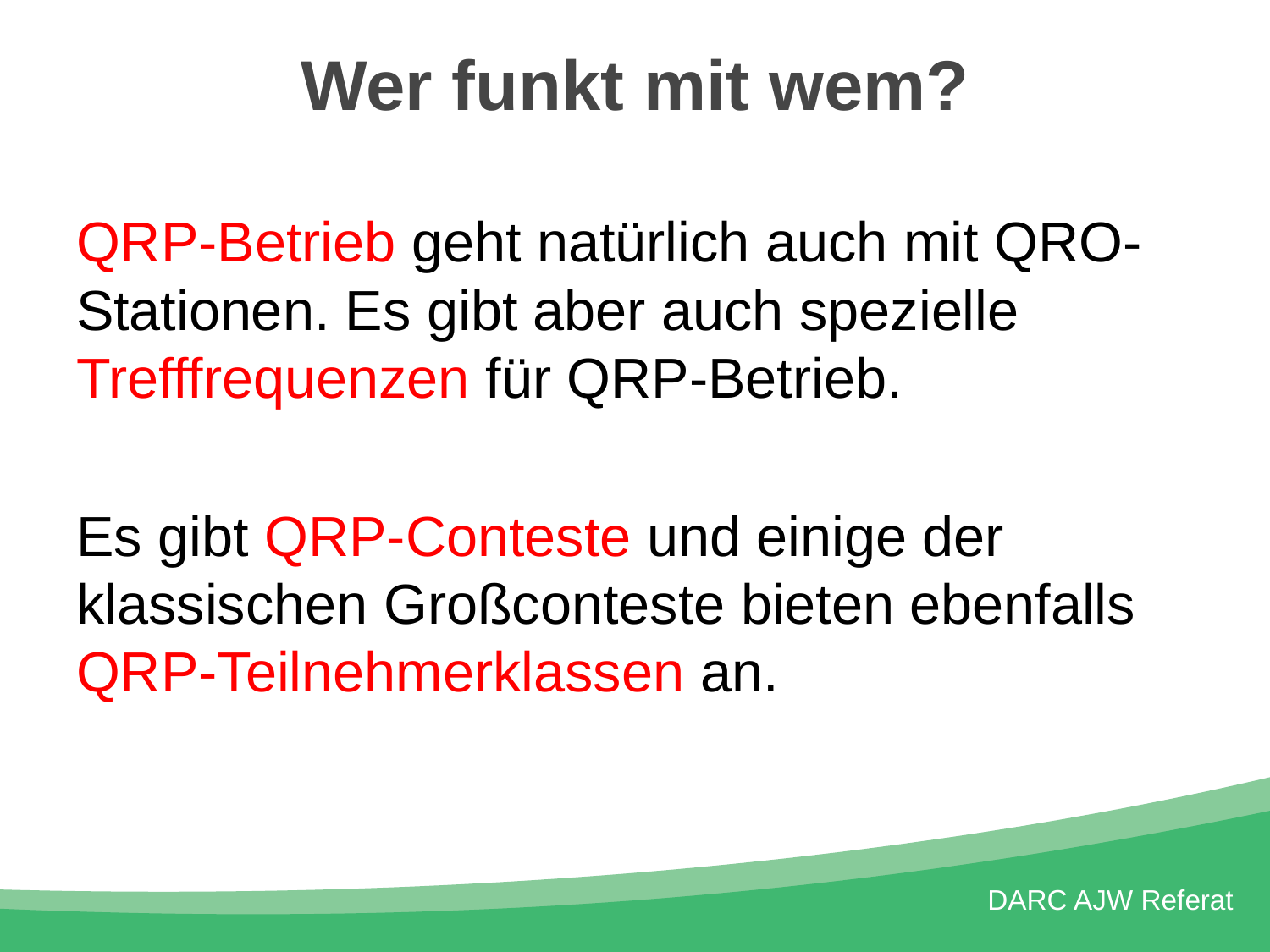

# Wer funkt mit wem?
QRP-Betrieb geht natürlich auch mit QRO-Stationen. Es gibt aber auch spezielle Trefffrequenzen für QRP-Betrieb.

Es gibt QRP-Conteste und einige der klassischen Großconteste bieten ebenfalls QRP-Teilnehmerklassen an.